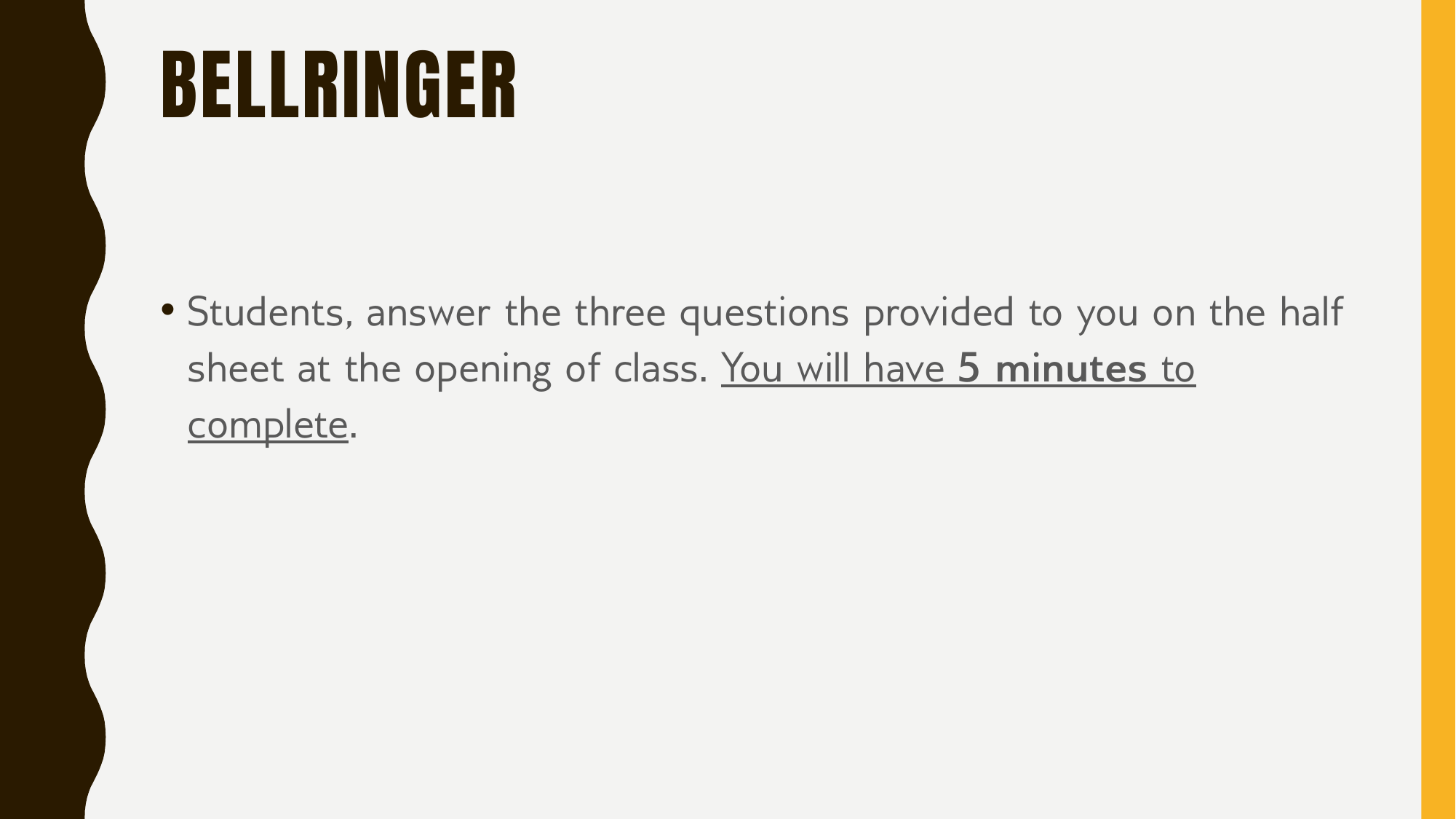

# Bellringer
Students, answer the three questions provided to you on the half sheet at the opening of class. You will have 5 minutes to complete.